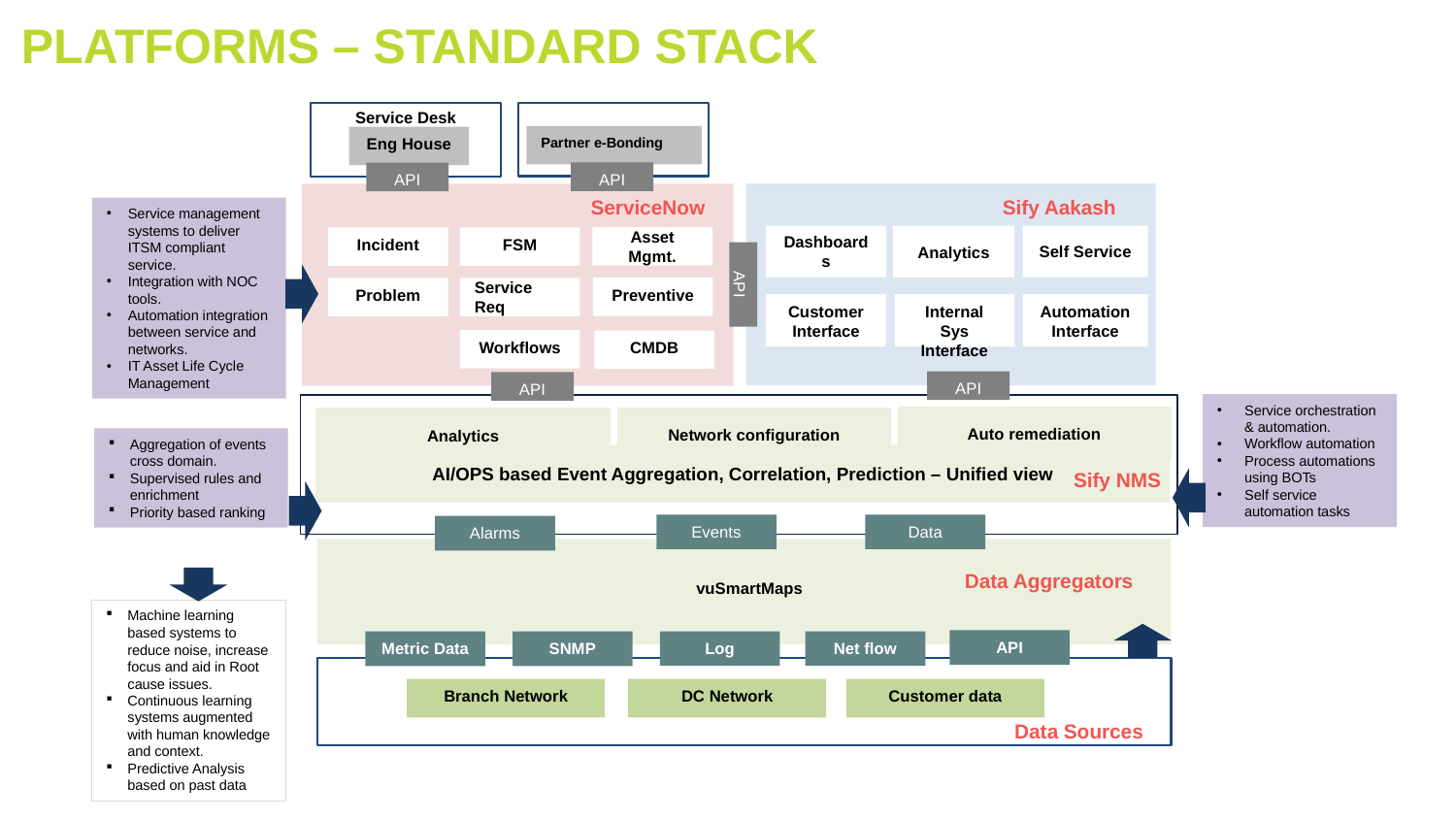

# Platforms – Standard stack
Service Desk

Partner e-Bonding
Eng House
API
API

Sify Aakash
ServiceNow
Service management systems to deliver ITSM compliant service.
Integration with NOC tools.
Automation integration between service and networks.
IT Asset Life Cycle Management
Dashboards
Self Service
Analytics
Asset Mgmt.
Incident
FSM

API
Preventive
Problem
Service Req
Customer Interface
Internal Sys Interface
Automation Interface
Workflows
CMDB
API
API
Service orchestration & automation.
Workflow automation
Process automations using BOTs
Self service automation tasks

Auto remediation
Network configuration
Analytics
Aggregation of events cross domain.
Supervised rules and enrichment
Priority based ranking
AI/OPS based Event Aggregation, Correlation, Prediction – Unified view
Sify NMS

Events
Data
Alarms

Data Aggregators
vuSmartMaps
Machine learning based systems to reduce noise, increase focus and aid in Root cause issues.
Continuous learning systems augmented with human knowledge and context.
Predictive Analysis based on past data

API
Log
Net flow
SNMP
Metric Data

Branch Network
DC Network
Customer data
Data Sources
Change